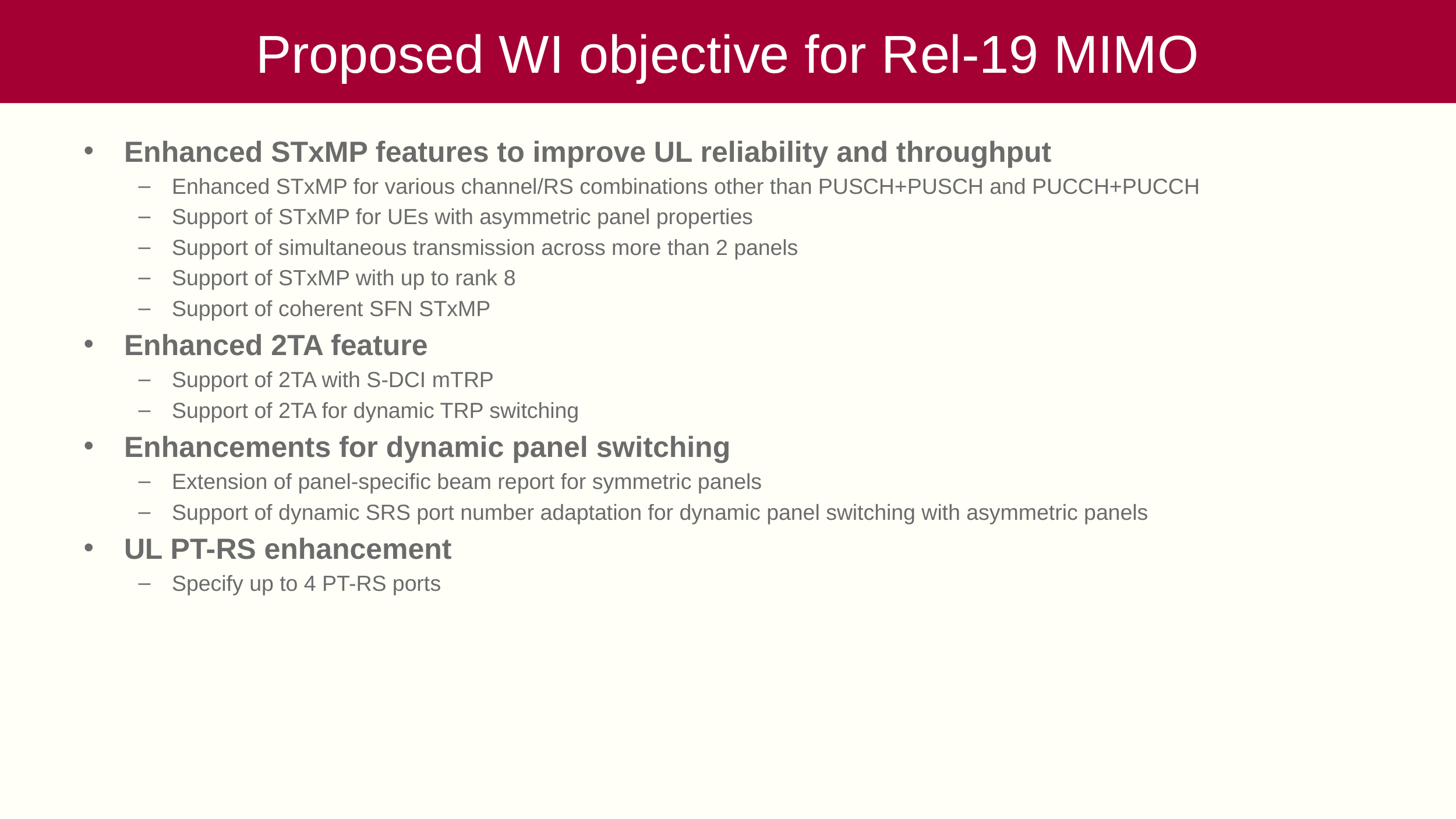

# Proposed WI objective for Rel-19 MIMO
Enhanced STxMP features to improve UL reliability and throughput
Enhanced STxMP for various channel/RS combinations other than PUSCH+PUSCH and PUCCH+PUCCH
Support of STxMP for UEs with asymmetric panel properties
Support of simultaneous transmission across more than 2 panels
Support of STxMP with up to rank 8
Support of coherent SFN STxMP
Enhanced 2TA feature
Support of 2TA with S-DCI mTRP
Support of 2TA for dynamic TRP switching
Enhancements for dynamic panel switching
Extension of panel-specific beam report for symmetric panels
Support of dynamic SRS port number adaptation for dynamic panel switching with asymmetric panels
UL PT-RS enhancement
Specify up to 4 PT-RS ports